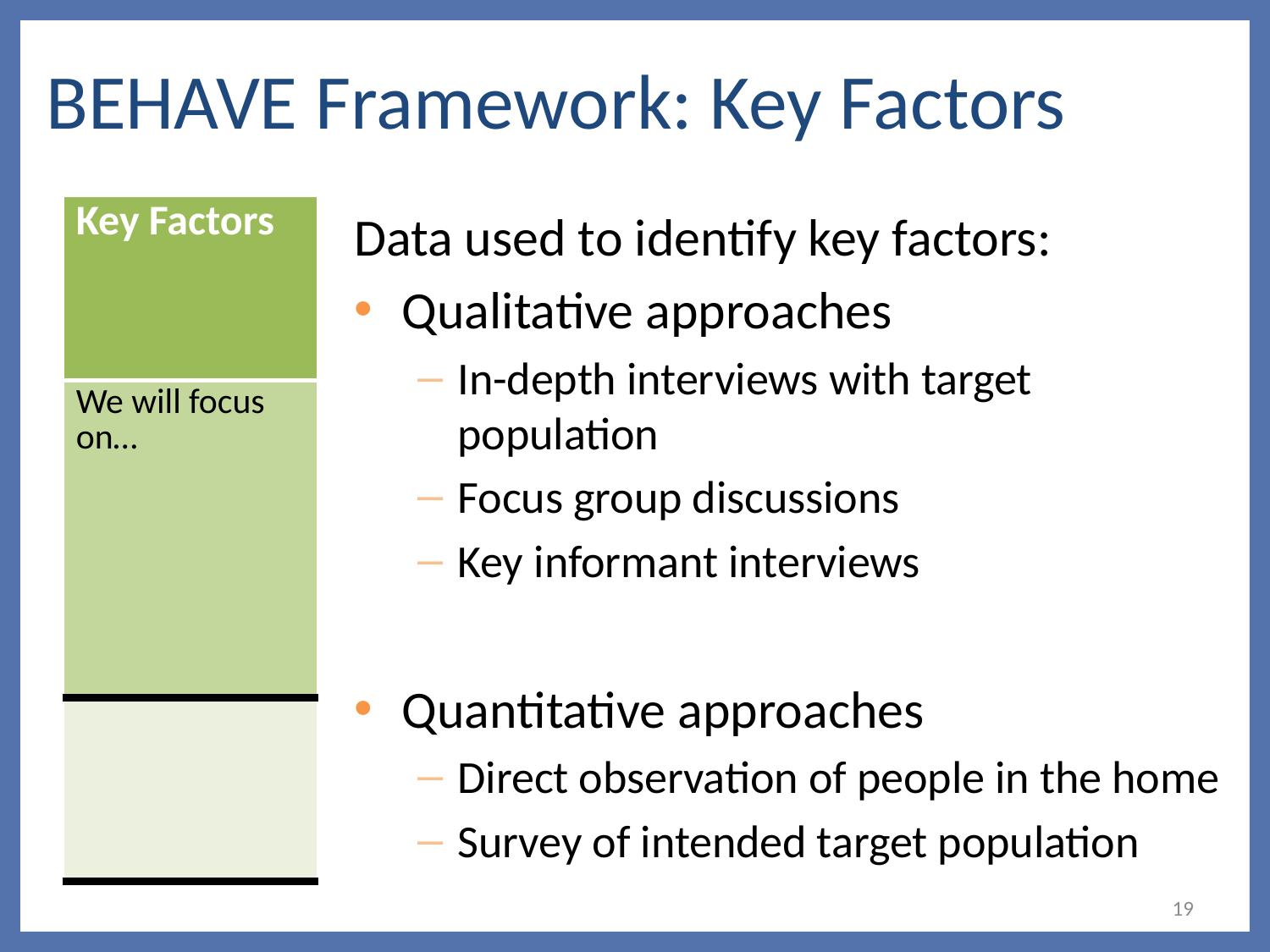

# BEHAVE Framework: Key Factors
| Key Factors |
| --- |
| We will focus on… |
|  |
Data used to identify key factors:
Qualitative approaches
In-depth interviews with target population
Focus group discussions
Key informant interviews

Quantitative approaches
Direct observation of people in the home
Survey of intended target population
19